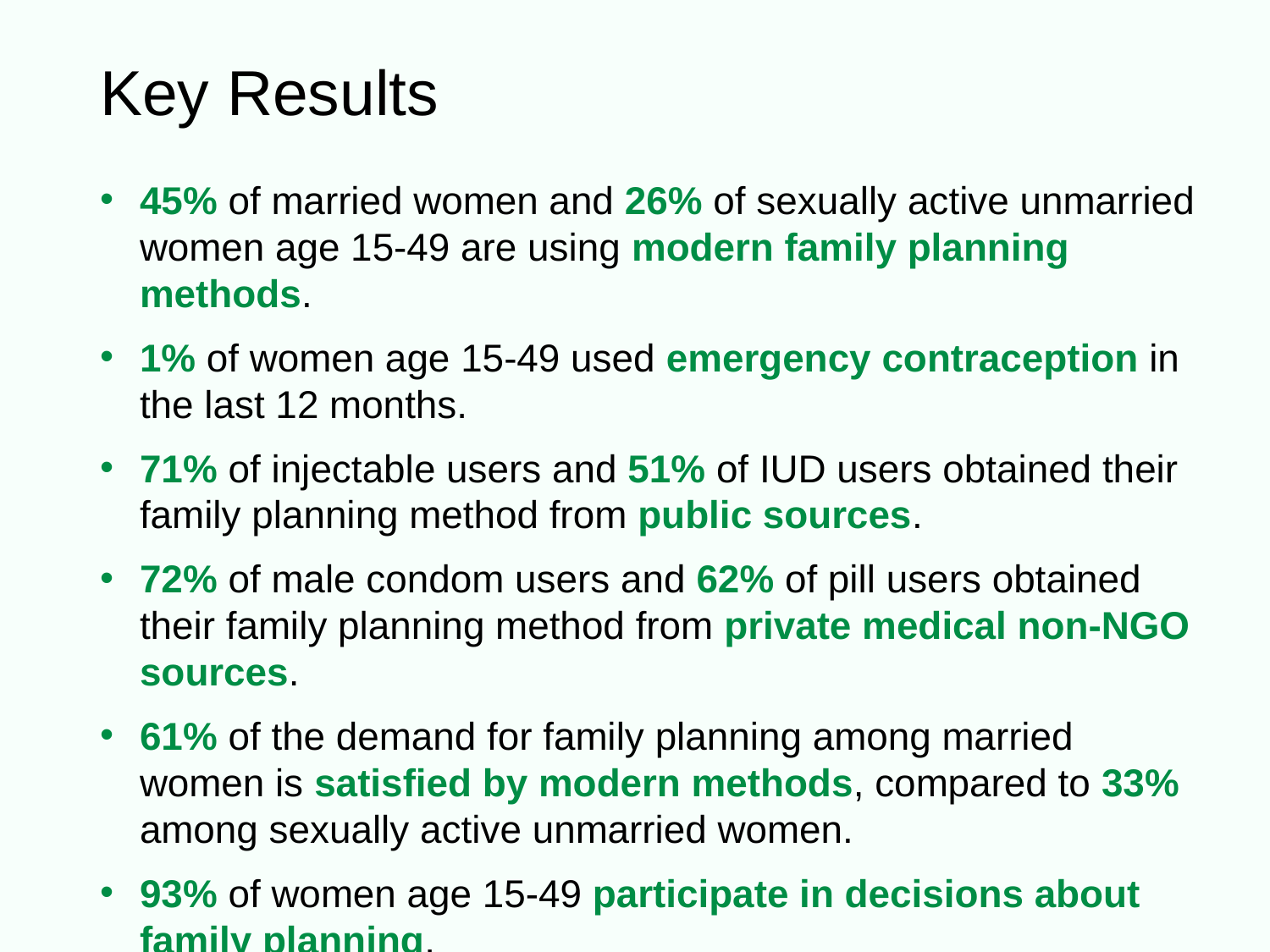

# Key Results
45% of married women and 26% of sexually active unmarried women age 15-49 are using modern family planning methods.
1% of women age 15-49 used emergency contraception in the last 12 months.
71% of injectable users and 51% of IUD users obtained their family planning method from public sources.
72% of male condom users and 62% of pill users obtained their family planning method from private medical non-NGO sources.
61% of the demand for family planning among married women is satisfied by modern methods, compared to 33% among sexually active unmarried women.
93% of women age 15-49 participate in decisions about family planning.